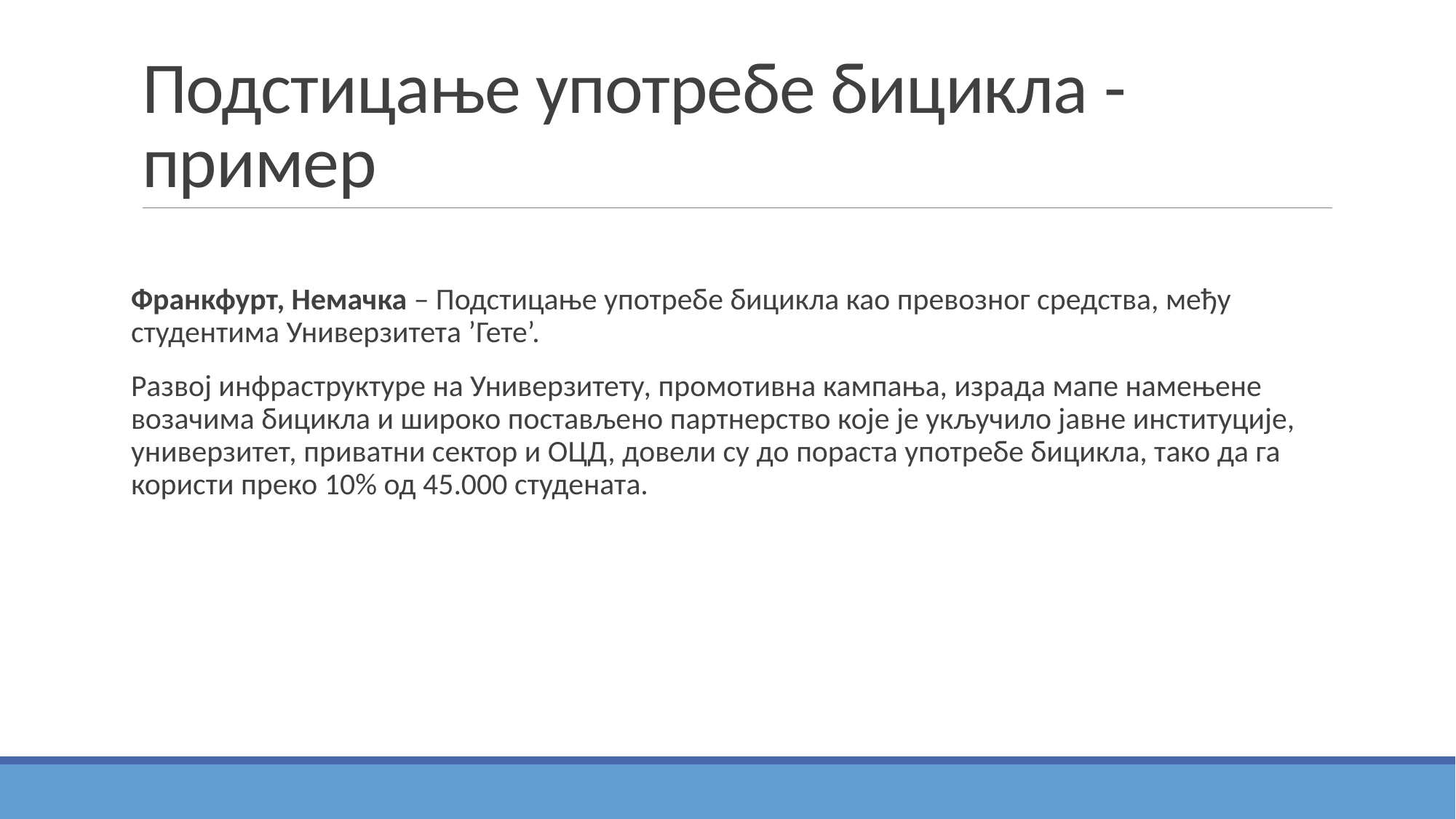

# Подстицање употребе бицикла - пример

Франкфурт, Немачка – Подстицање употребе бицикла као превозног средства, међу студентима Универзитета ’Гете’.
Развој инфраструктуре на Универзитету, промотивна кампања, израда мапе намењене возачима бицикла и широко постављено партнерство које је укључило јавне институције, универзитет, приватни сектор и ОЦД, довели су до пораста употребе бицикла, тако да га користи преко 10% од 45.000 студената.